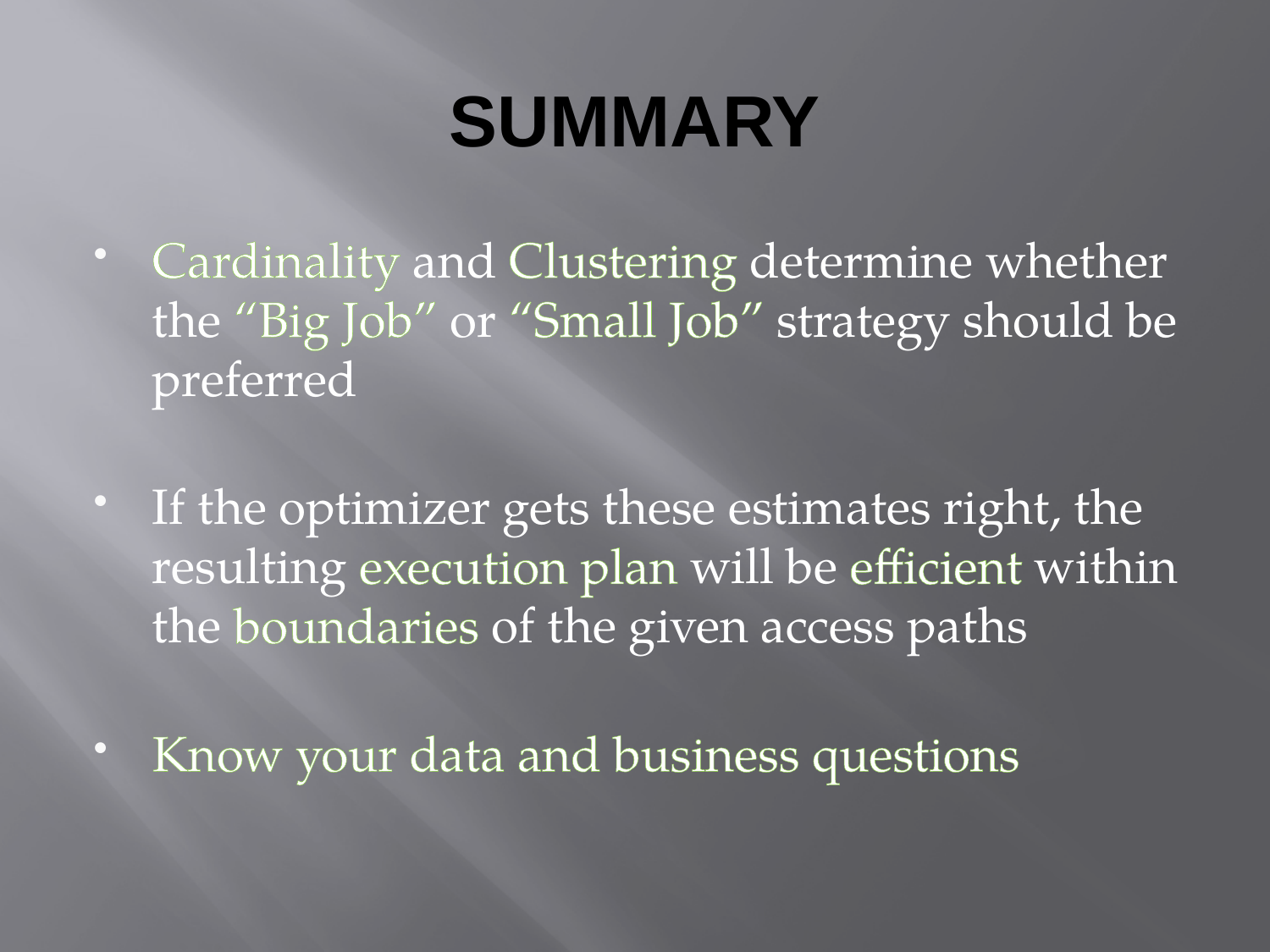

# SUMMARY
Cardinality and Clustering determine whether the “Big Job” or “Small Job” strategy should be preferred
If the optimizer gets these estimates right, the resulting execution plan will be efficient within the boundaries of the given access paths
Know your data and business questions